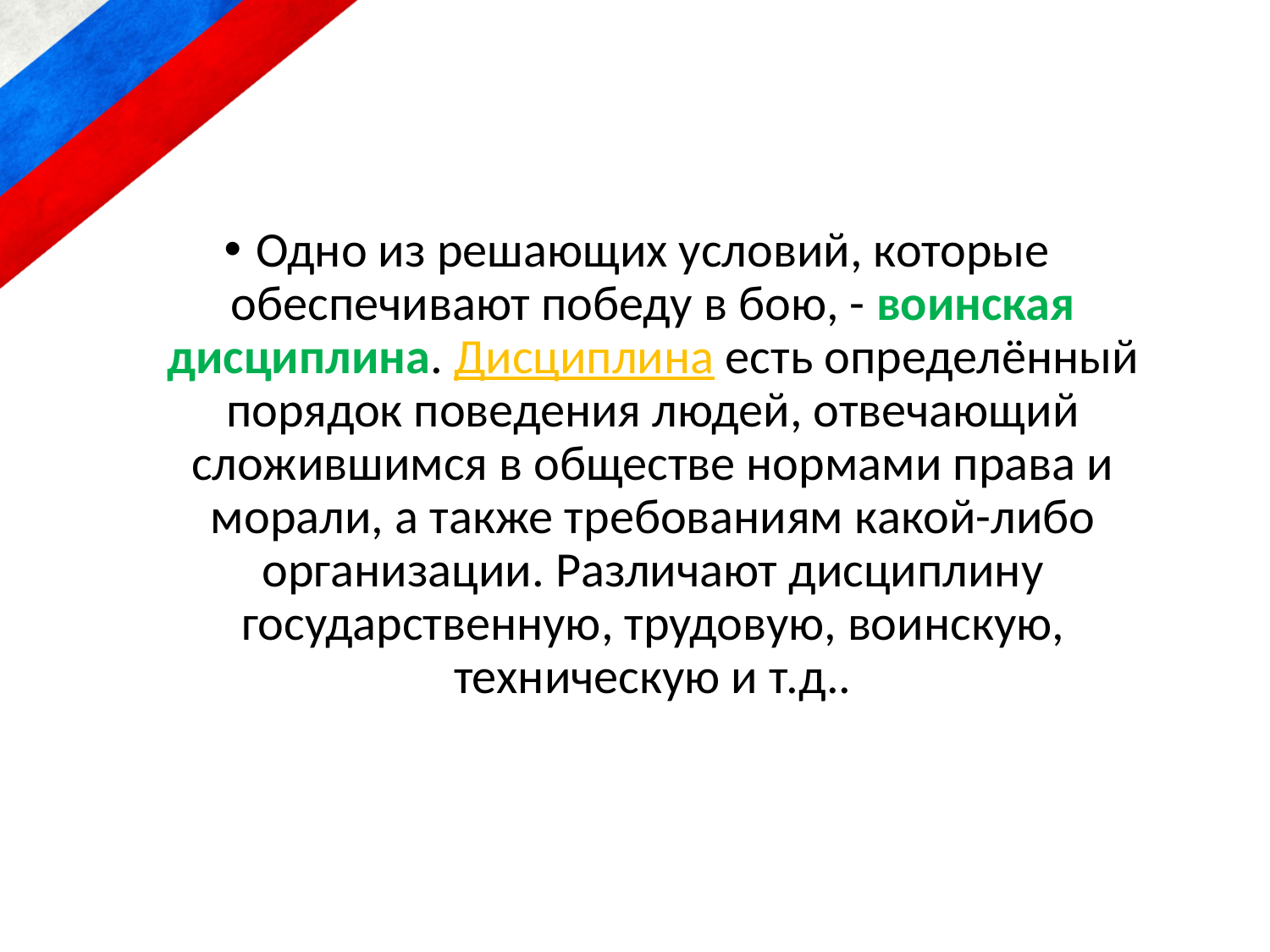

Одно из решающих условий, которые обеспечивают победу в бою, - воинская дисциплина. Дисциплина есть определённый порядок поведения людей, отвечающий сложившимся в обществе нормами права и морали, а также требованиям какой-либо организации. Различают дисциплину государственную, трудовую, воинскую, техническую и т.д..